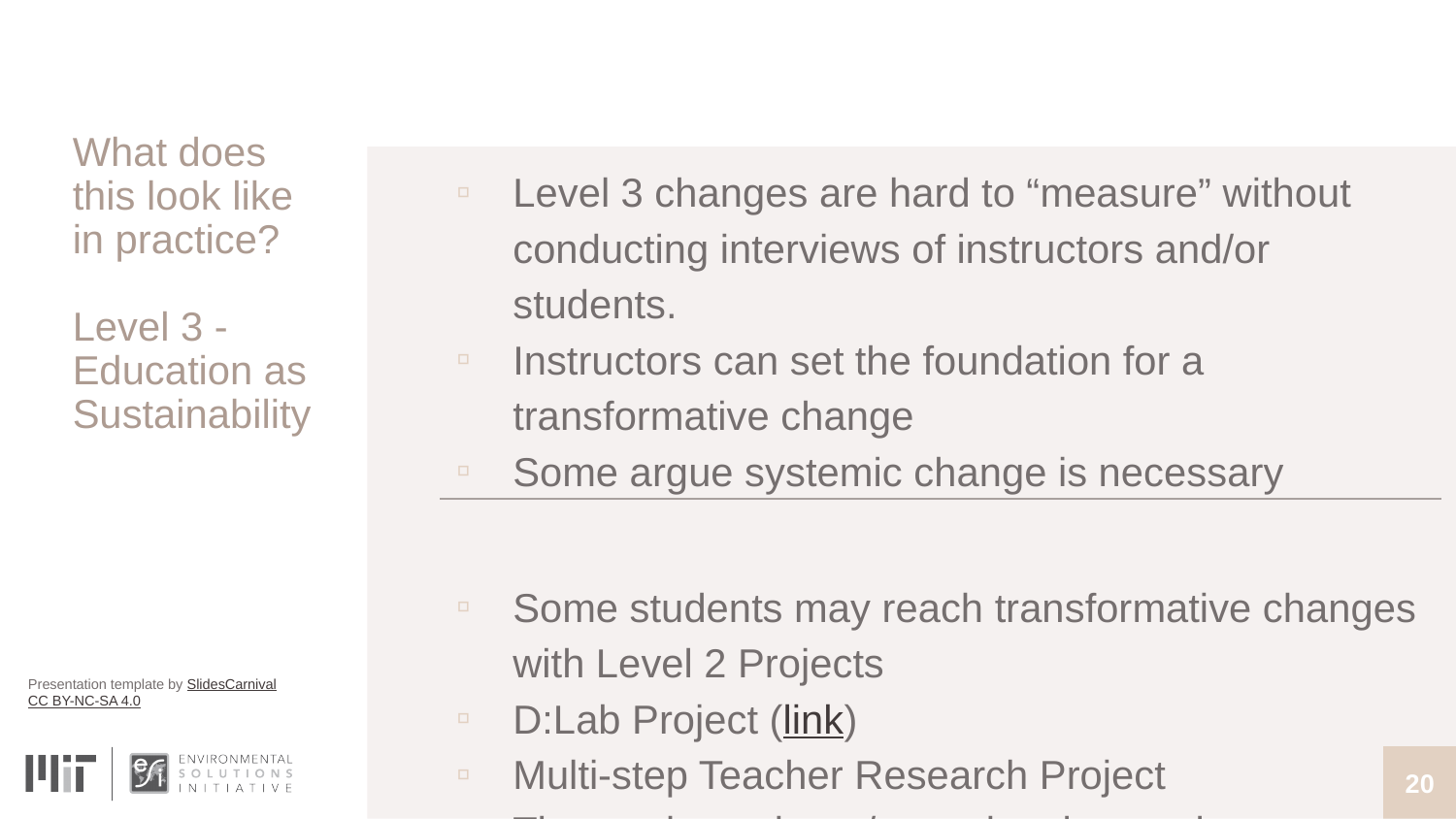

# What does this look like in practice?

Level 3 -
Education as Sustainability

Level 3 changes are hard to “measure” without conducting interviews of instructors and/or students.
Instructors can set the foundation for a transformative change
Some argue systemic change is necessary

Some students may reach transformative changes with Level 2 Projects
D:Lab Project (link)
Multi-step Teacher Research Project
Thermodynamics w/o combustion engines
20